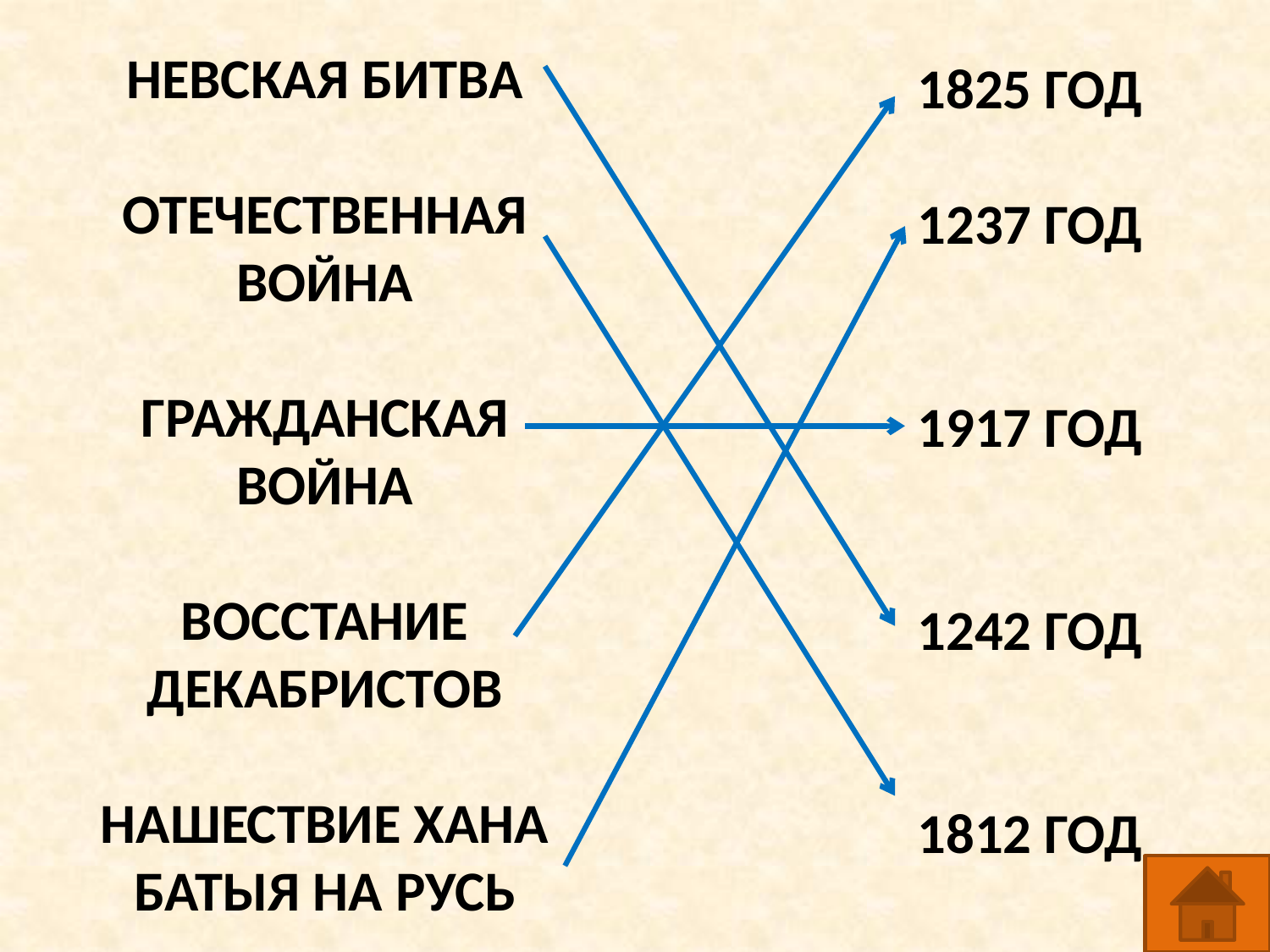

# Невская битва Отечественная война гражданская война восстание декабристов нашествие хана батыя на русь
1825 год

1237 год

1917 год

1242 год

1812 год